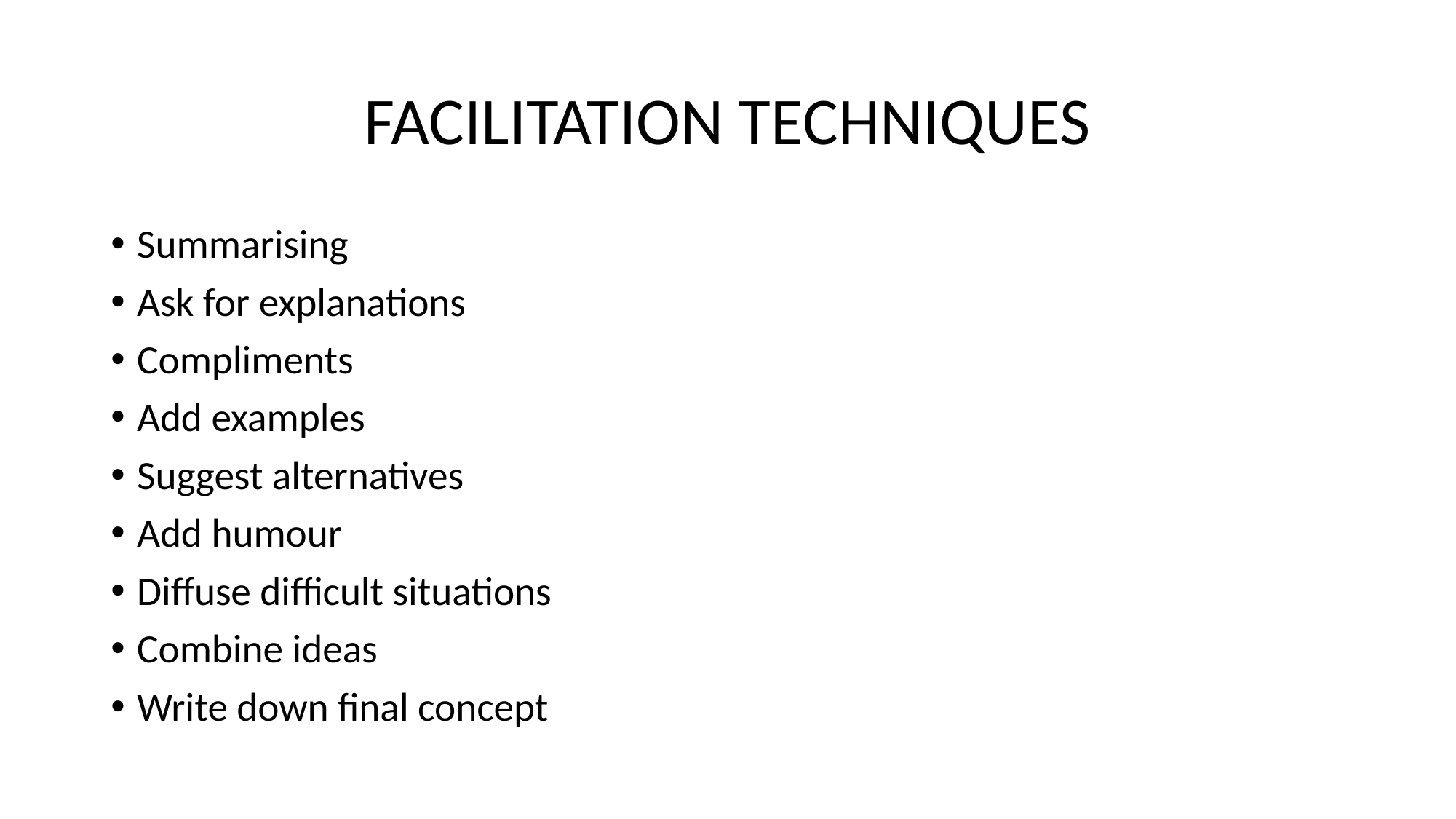

# FACILITATION TECHNIQUES
Summarising
Ask for explanations
Compliments
Add examples
Suggest alternatives
Add humour
Diffuse difficult situations
Combine ideas
Write down final concept